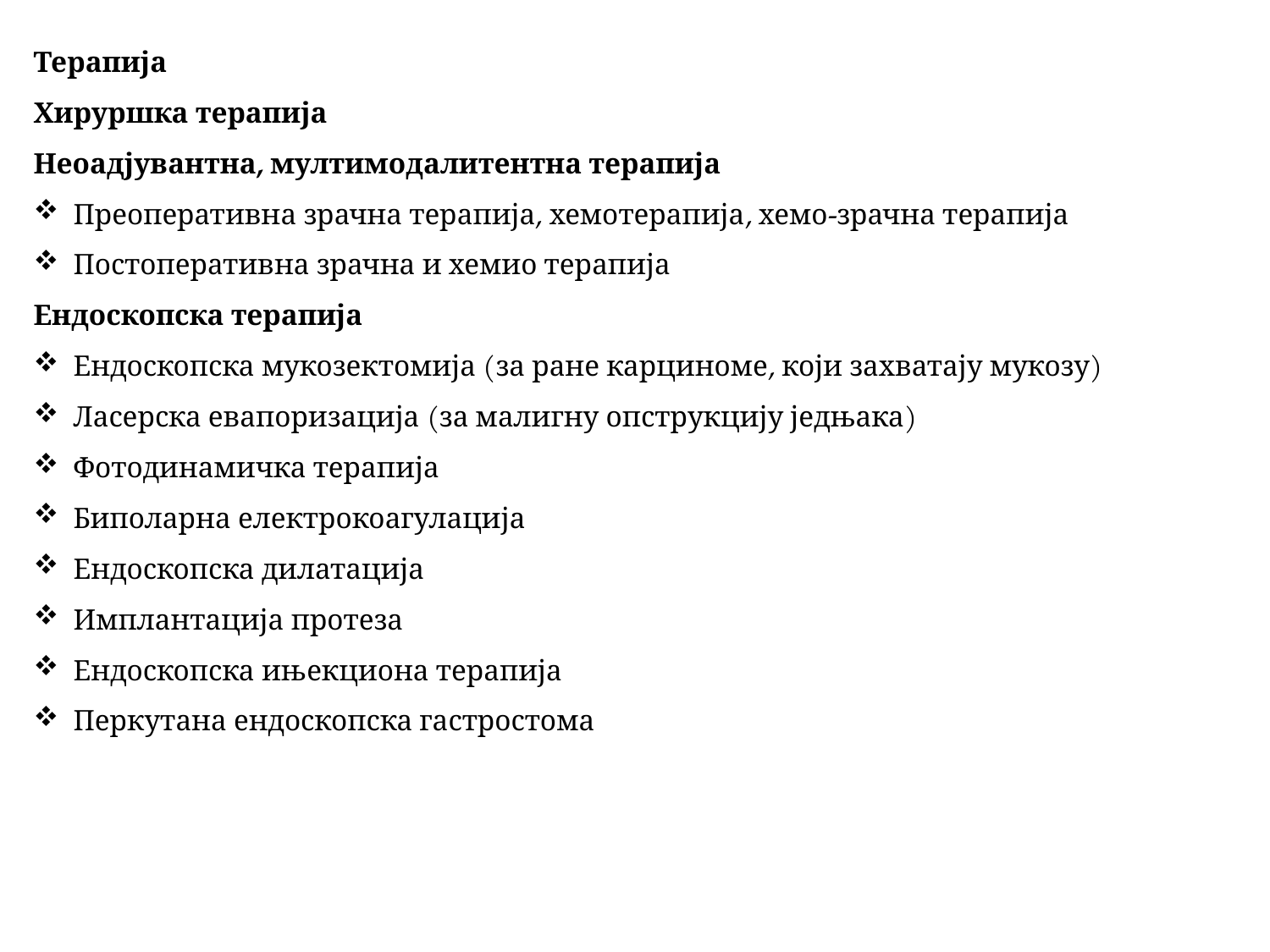

Терапија
Хируршка терапија
Неоадјувантна, мултимодалитентна терапија
Преоперативна зрачна терапија, хемотерапија, хемо-зрачна терапија
Постоперативна зрачна и хемио терапија
Ендоскопска терапија
Ендоскопска мукозектомија (за ране карциноме, који захватају мукозу)
Ласерска евапоризација (за малигну опструкцију једњака)
Фотодинамичка терапија
Биполарна електрокоагулација
Ендоскопска дилатација
Имплантација протеза
Ендоскопска ињекциона терапија
Перкутана ендоскопска гастростома